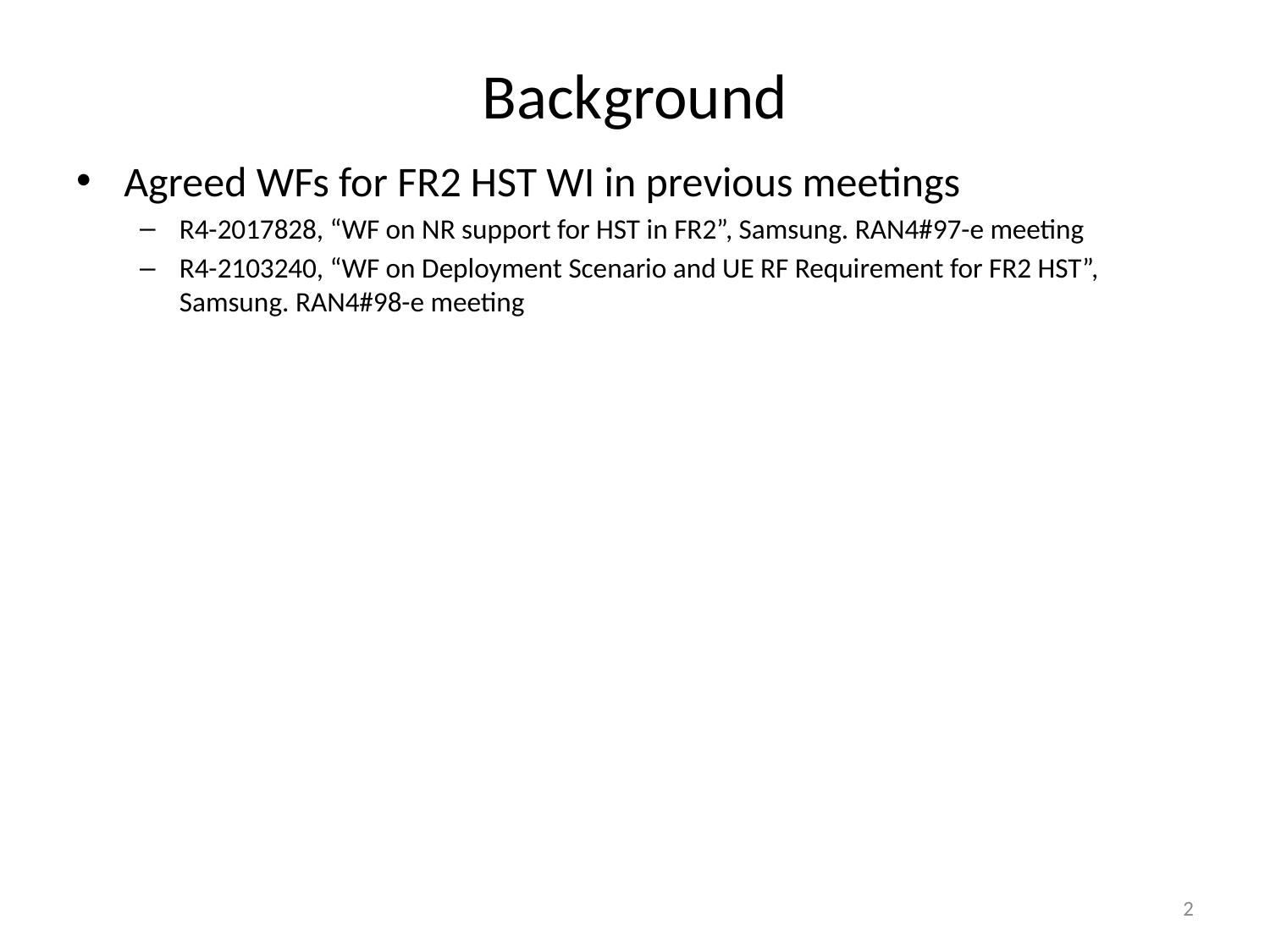

# Background
Agreed WFs for FR2 HST WI in previous meetings
R4-2017828, “WF on NR support for HST in FR2”, Samsung. RAN4#97-e meeting
R4-2103240, “WF on Deployment Scenario and UE RF Requirement for FR2 HST”, Samsung. RAN4#98-e meeting

2